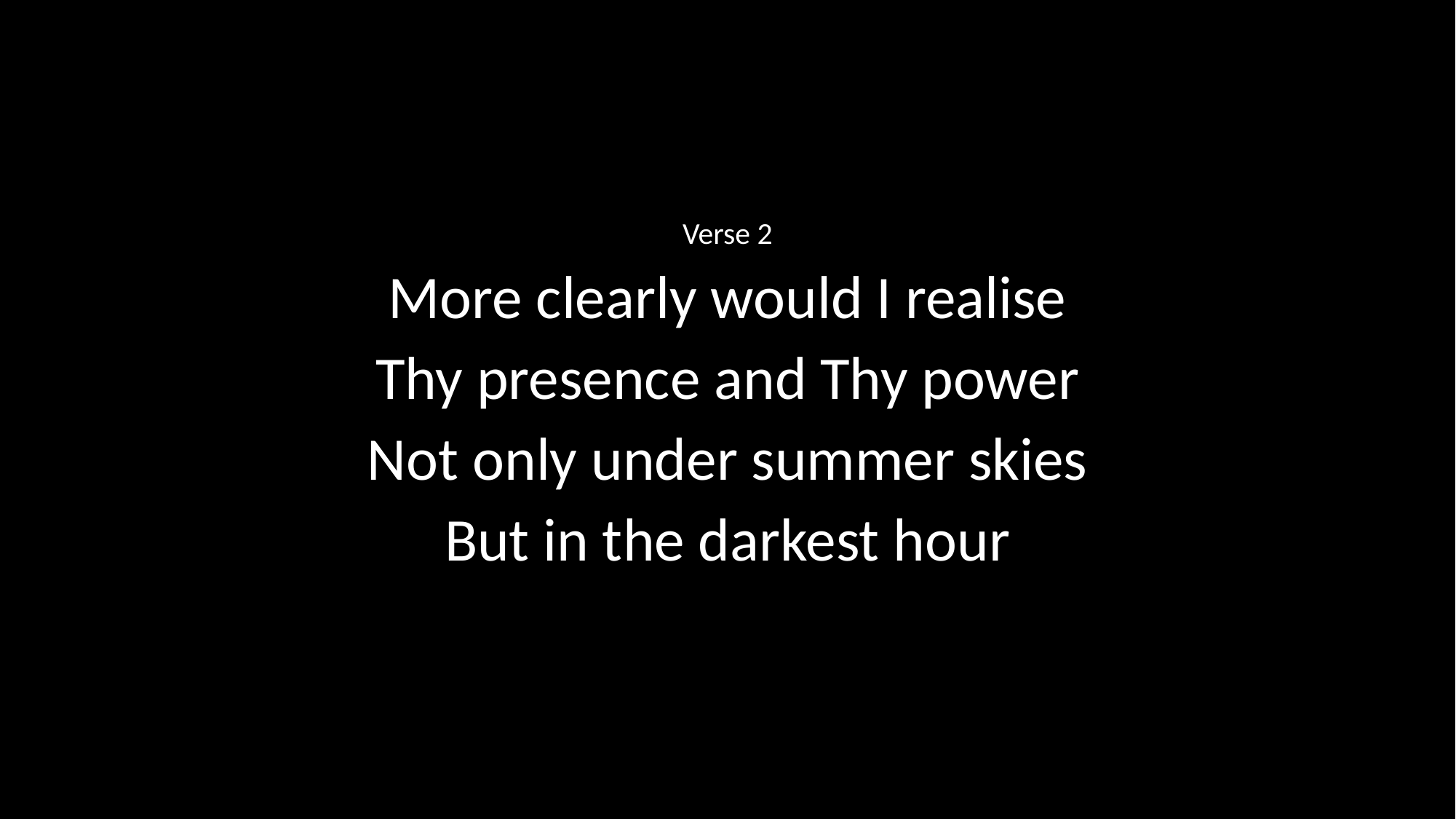

Verse 2
More clearly would I realise
Thy presence and Thy power
Not only under summer skies
But in the darkest hour